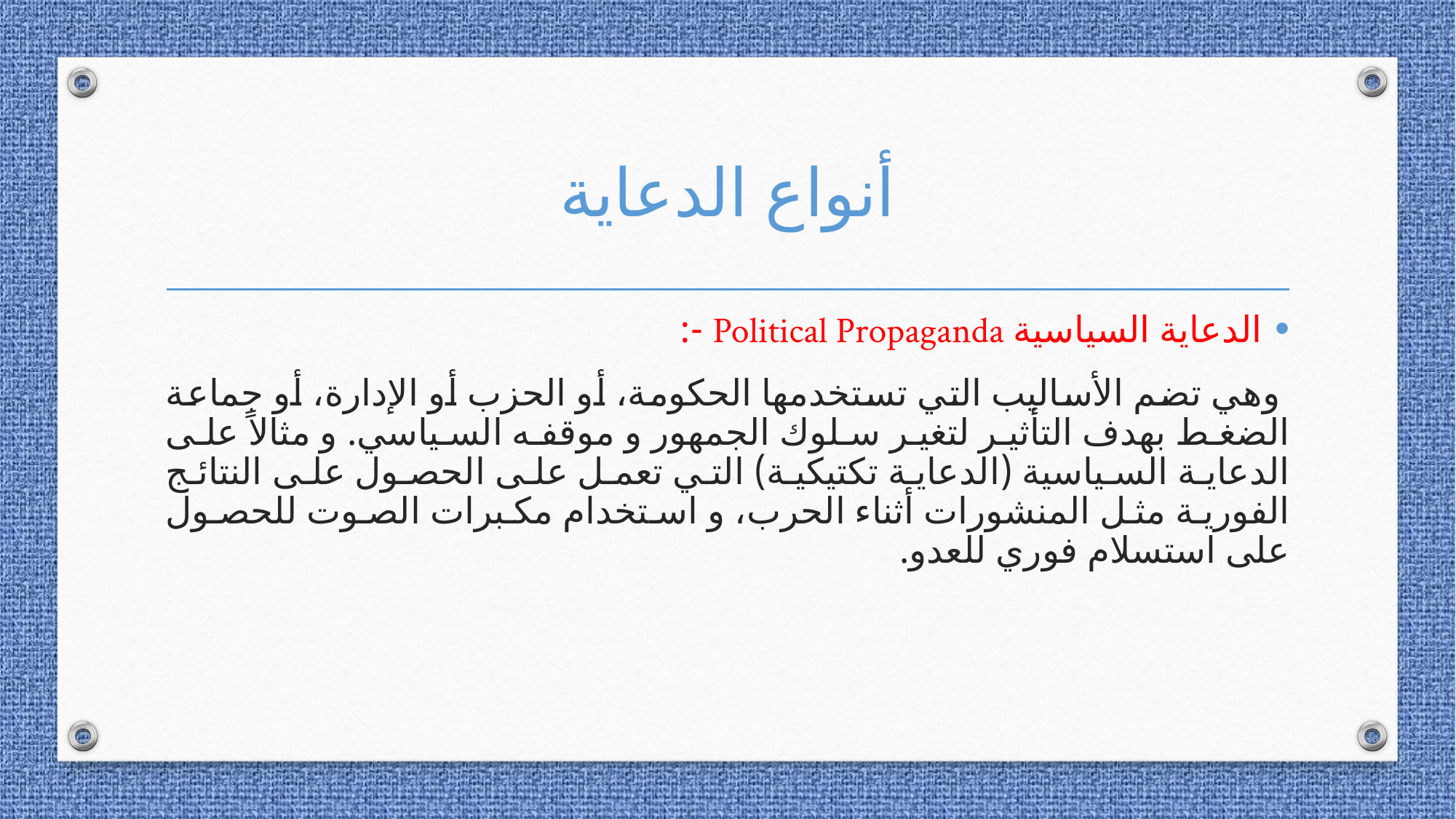

# أنواع الدعاية
الدعاية السياسية Political Propaganda -:
 وهي تضم الأساليب التي تستخدمها الحكومة، أو الحزب أو الإدارة، أو جماعة الضغط بهدف التأثير لتغير سلوك الجمهور و موقفه السياسي. و مثالاً على الدعاية السياسية (الدعاية تكتيكية) التي تعمل على الحصول على النتائج الفورية مثل المنشورات أثناء الحرب، و استخدام مكبرات الصوت للحصول على استسلام فوري للعدو.